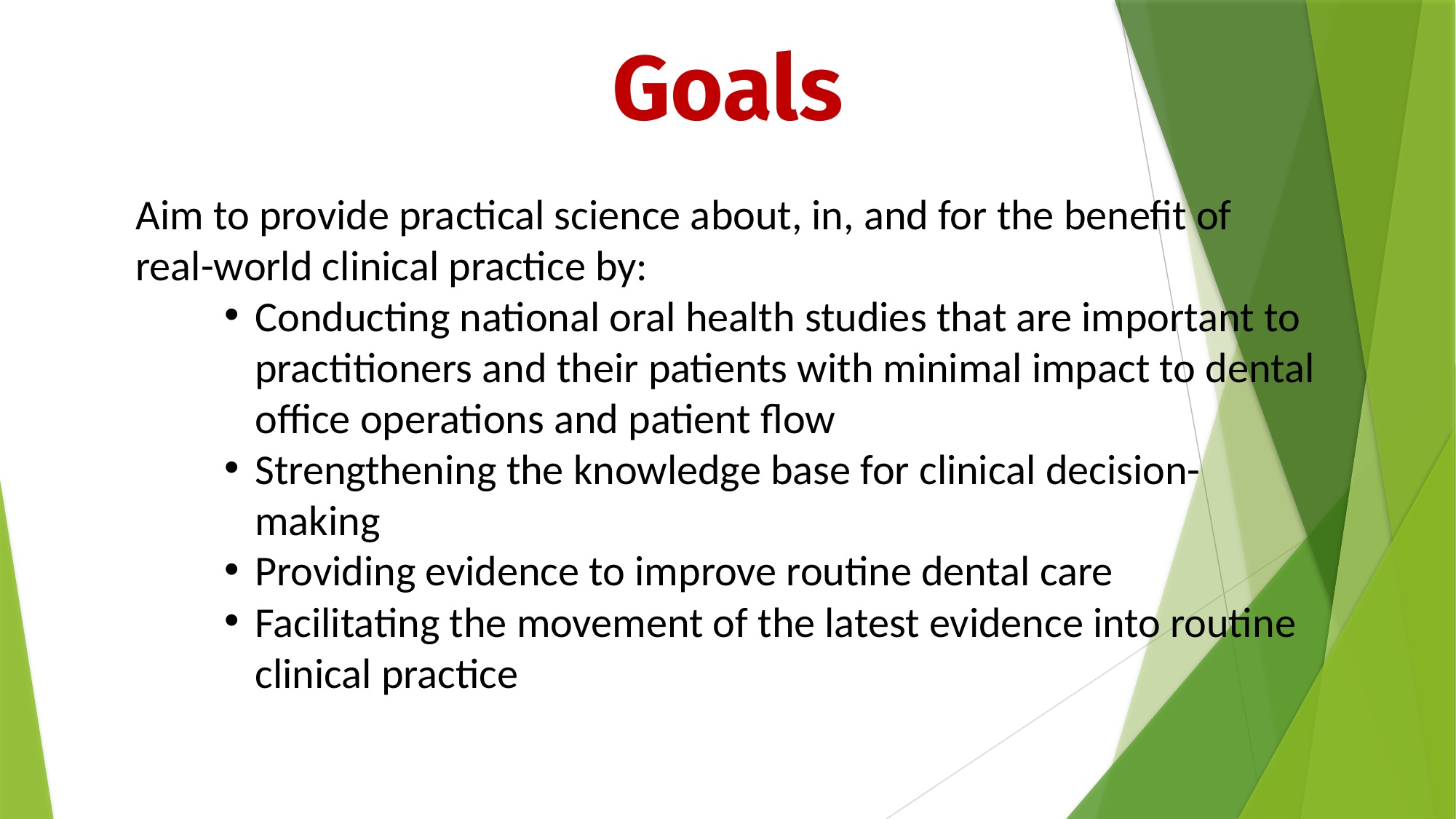

# Goals
Aim to provide practical science about, in, and for the benefit of real-world clinical practice by:
Conducting national oral health studies that are important to practitioners and their patients with minimal impact to dental office operations and patient flow
Strengthening the knowledge base for clinical decision-making
Providing evidence to improve routine dental care
Facilitating the movement of the latest evidence into routine clinical practice